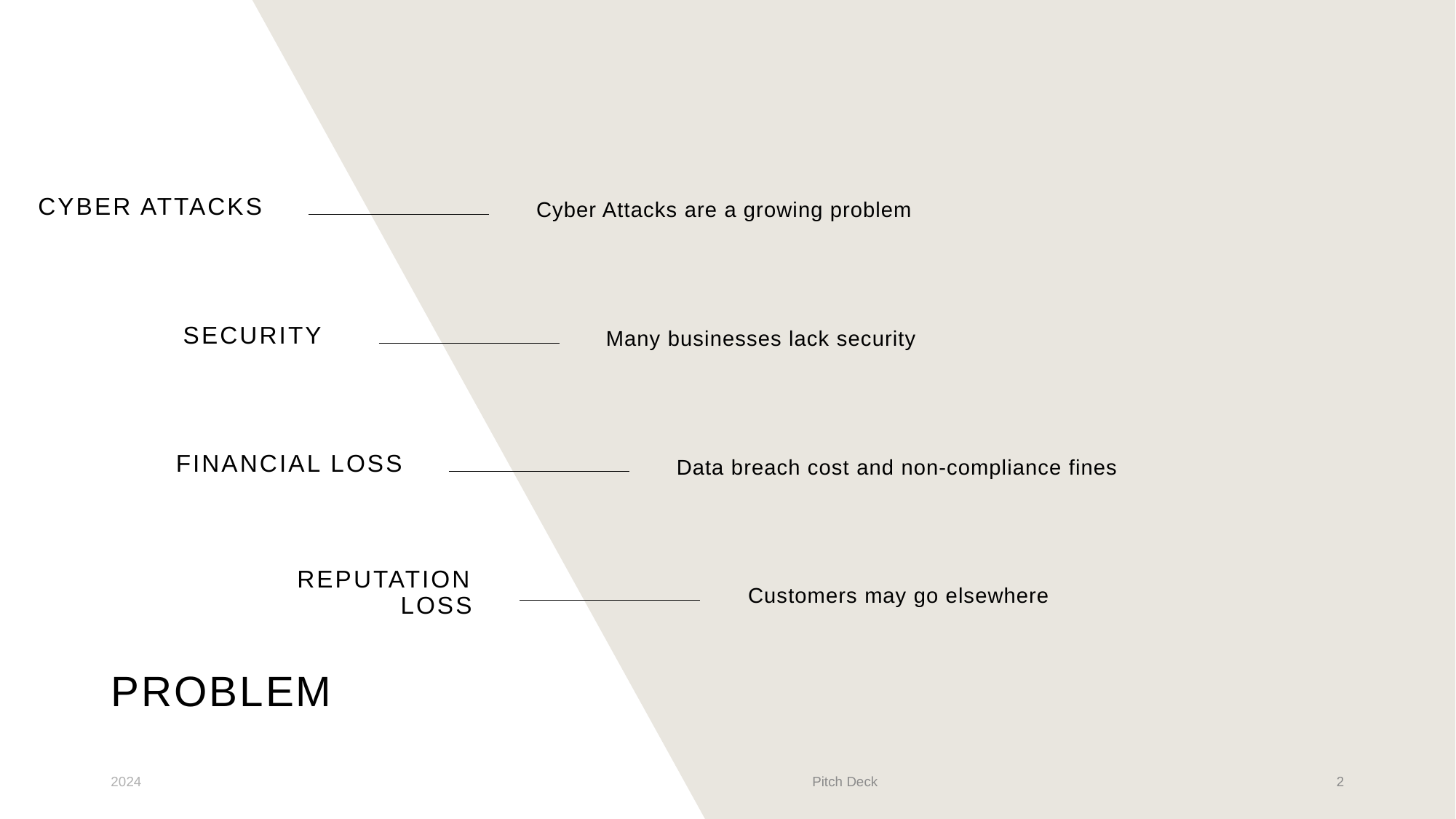

Cyber Attacks
Cyber Attacks are a growing problem

Security
Many businesses lack security

Financial Loss
Data breach cost and non-compliance fines

Reputation Loss
Customers may go elsewhere

# PROBLEM
2024
Pitch Deck
2